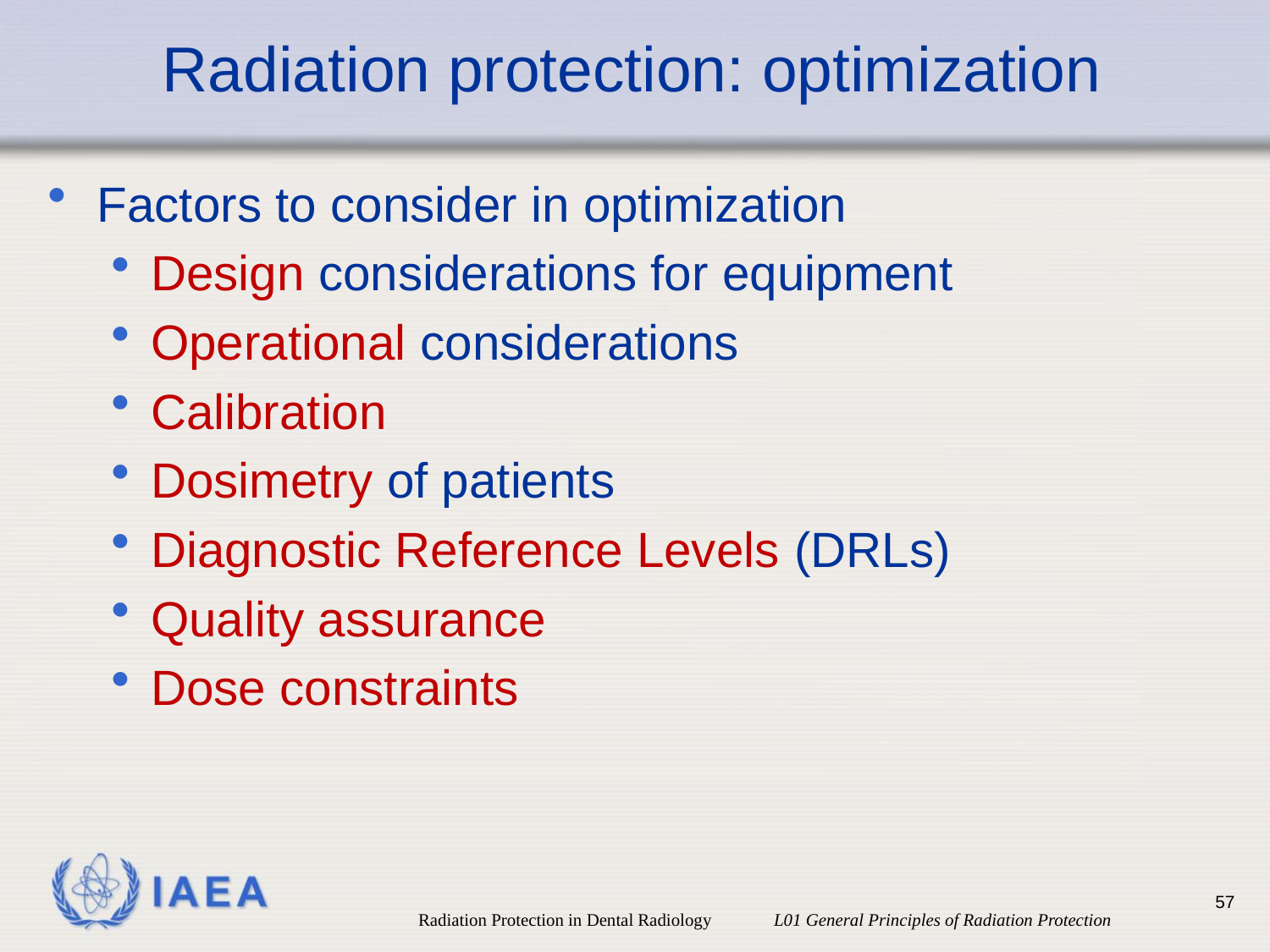

# Radiation protection: optimization
Factors to consider in optimization
Design considerations for equipment
Operational considerations
Calibration
Dosimetry of patients
Diagnostic Reference Levels (DRLs)
Quality assurance
Dose constraints

57
Radiation Protection in Dental Radiology              L01 General Principles of Radiation Protection